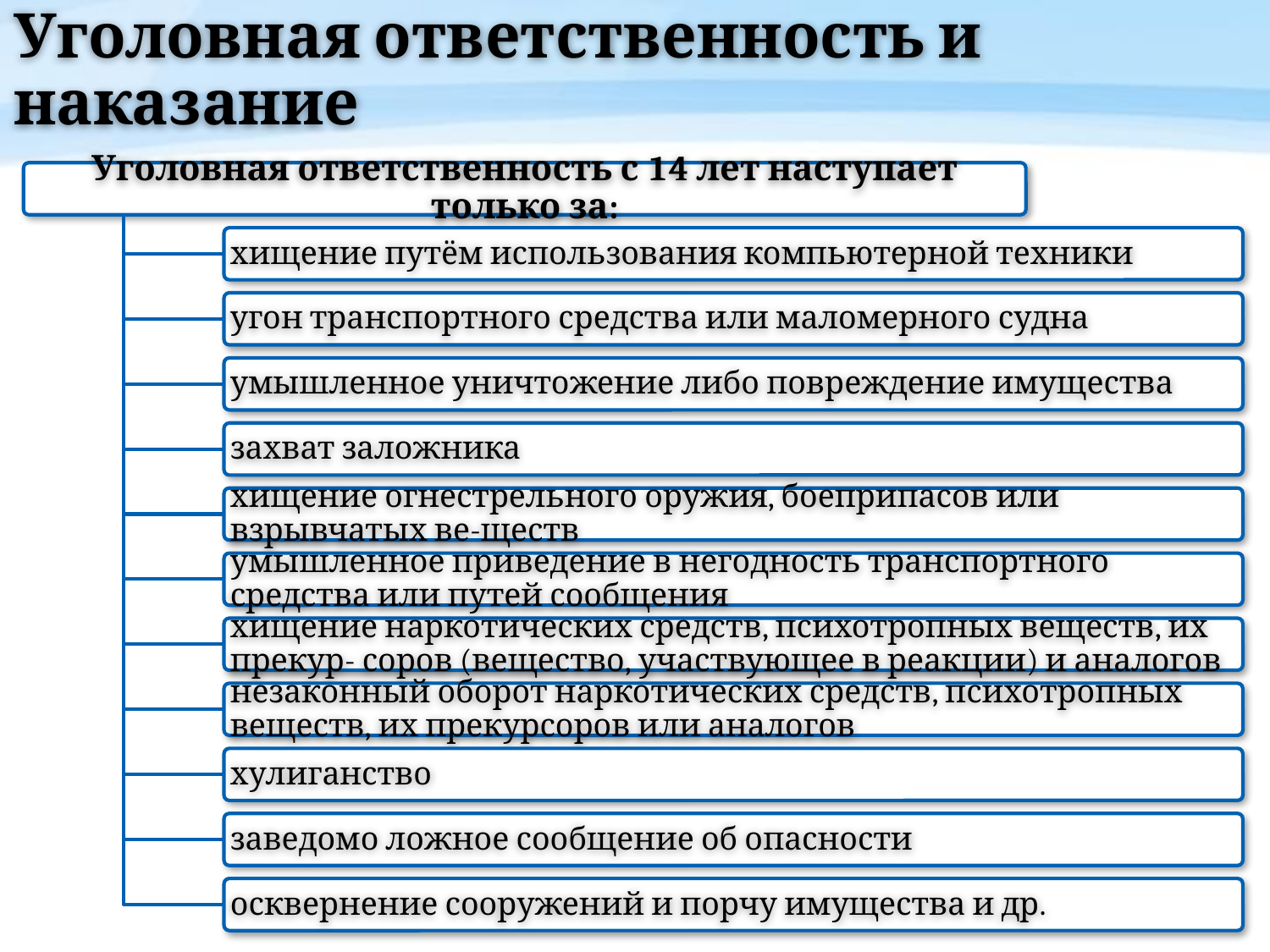

# Уголовная ответственность и наказание

Уголовная ответственность с 14 лет наступает только за:

хищение путём использования компьютерной техники

угон транспортного средства или маломерного судна

умышленное уничтожение либо повреждение имущества

захват заложника

хищение огнестрельного оружия, боеприпасов или взрывчатых ве-ществ

умышленное приведение в негодность транспортного средства или путей сообщения

хищение наркотических средств, психотропных веществ, их прекур- соров (вещество, участвующее в реакции) и аналогов

незаконный оборот наркотических средств, психотропных веществ, их прекурсоров или аналогов

хулиганство

заведомо ложное сообщение об опасности

осквернение сооружений и порчу имущества и др.